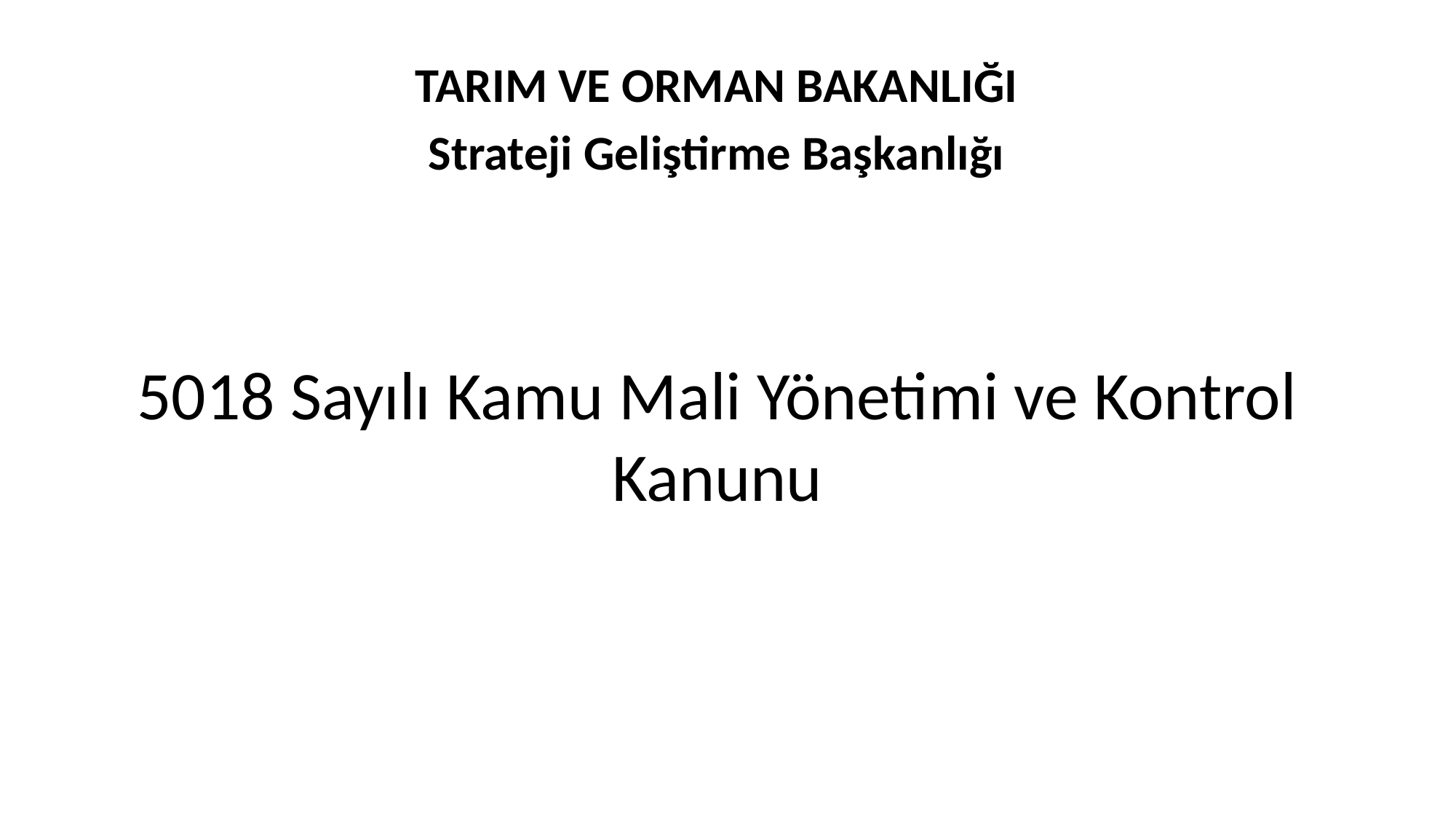

TARIM VE ORMAN BAKANLIĞI
Strateji Geliştirme Başkanlığı
# 5018 Sayılı Kamu Mali Yönetimi ve Kontrol Kanunu